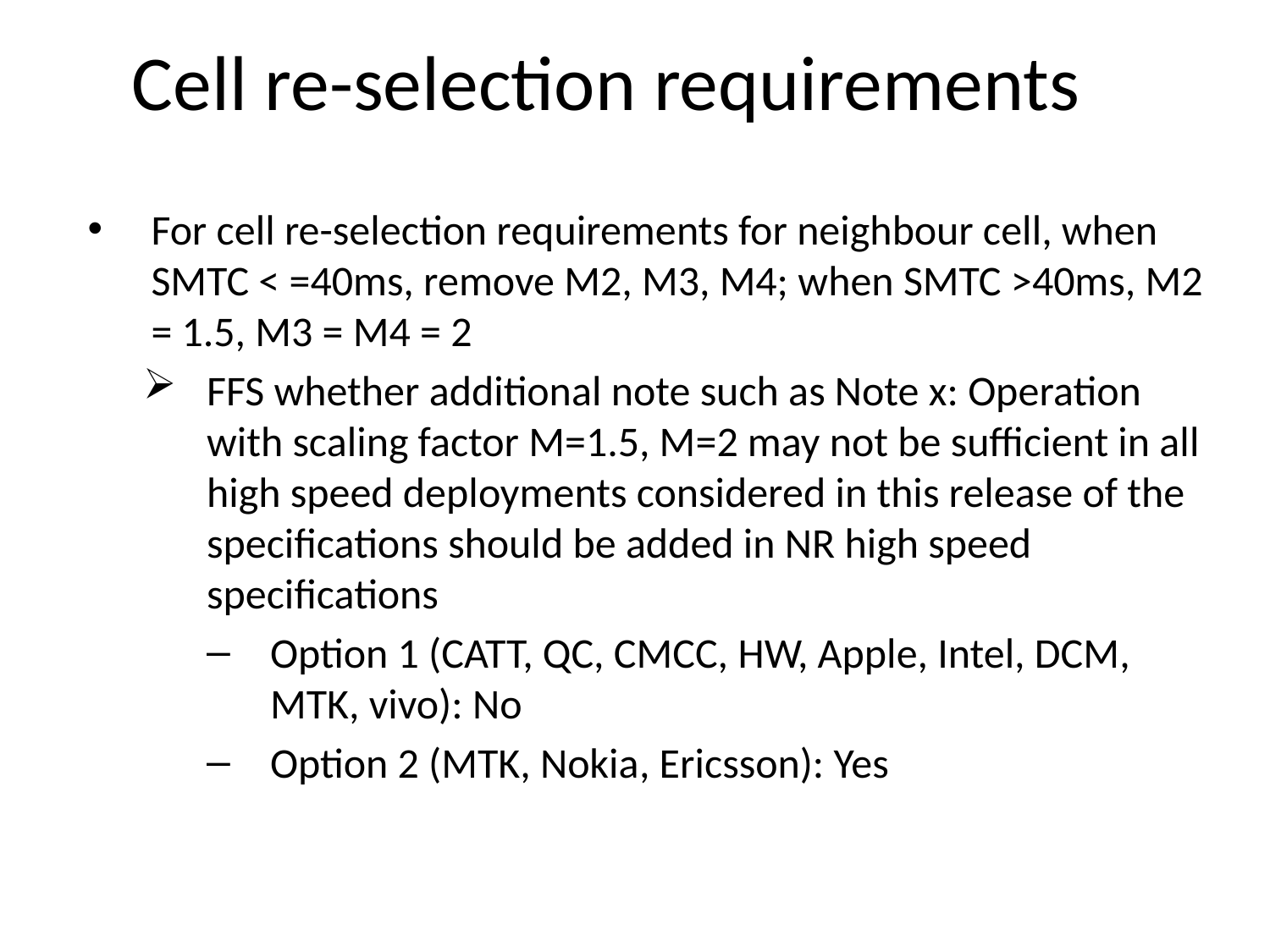

# Cell re-selection requirements
For cell re-selection requirements for neighbour cell, when SMTC < =40ms, remove M2, M3, M4; when SMTC >40ms, M2 = 1.5, M3 = M4 = 2
FFS whether additional note such as Note x: Operation with scaling factor M=1.5, M=2 may not be sufficient in all high speed deployments considered in this release of the specifications should be added in NR high speed specifications
Option 1 (CATT, QC, CMCC, HW, Apple, Intel, DCM, MTK, vivo): No
Option 2 (MTK, Nokia, Ericsson): Yes